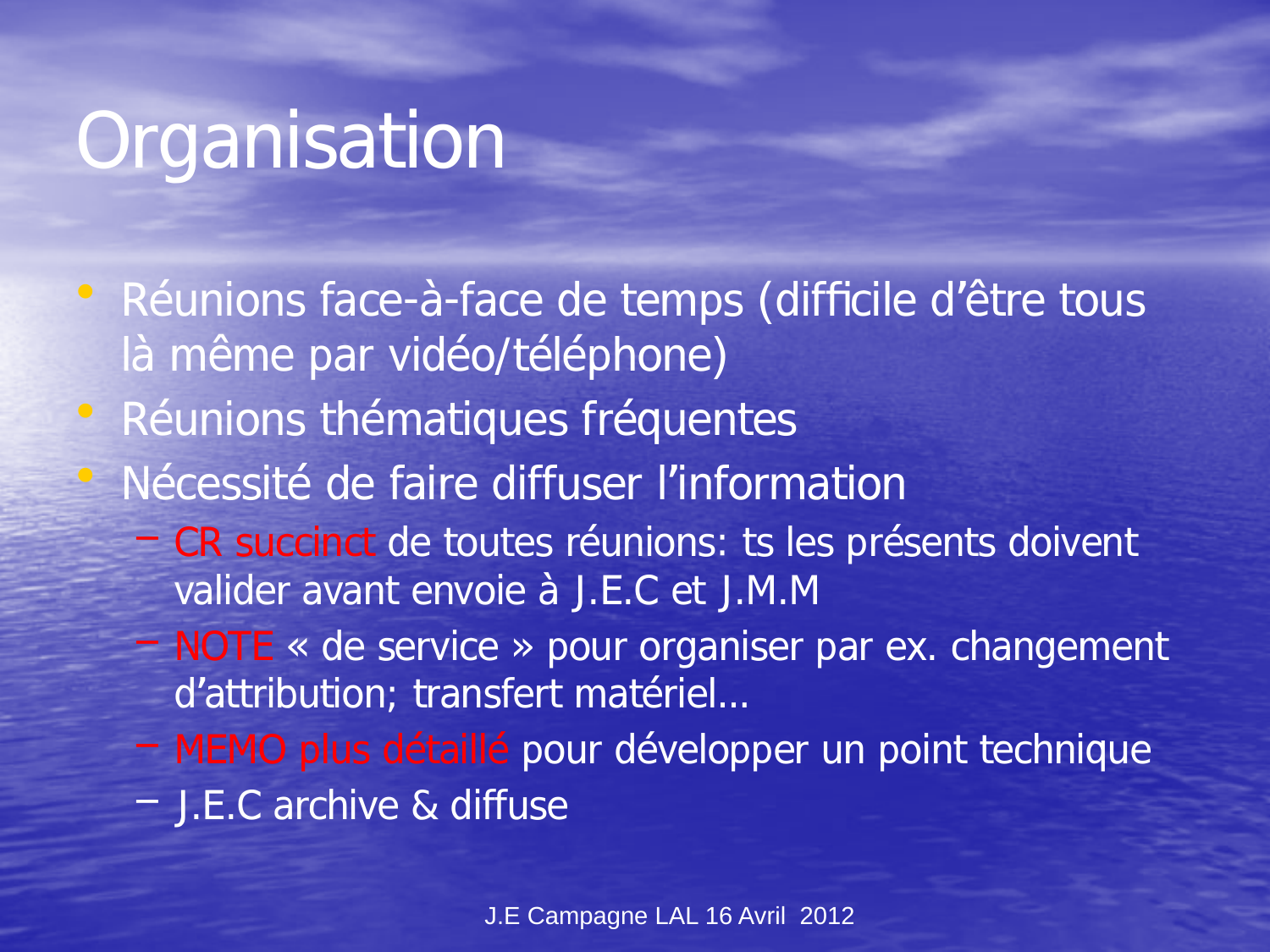

# Organisation
Réunions face-à-face de temps (difficile d’être tous là même par vidéo/téléphone)
Réunions thématiques fréquentes
Nécessité de faire diffuser l’information
CR succinct de toutes réunions: ts les présents doivent valider avant envoie à J.E.C et J.M.M
NOTE « de service » pour organiser par ex. changement d’attribution; transfert matériel…
MEMO plus détaillé pour développer un point technique
J.E.C archive & diffuse
J.E Campagne LAL 16 Avril  2012